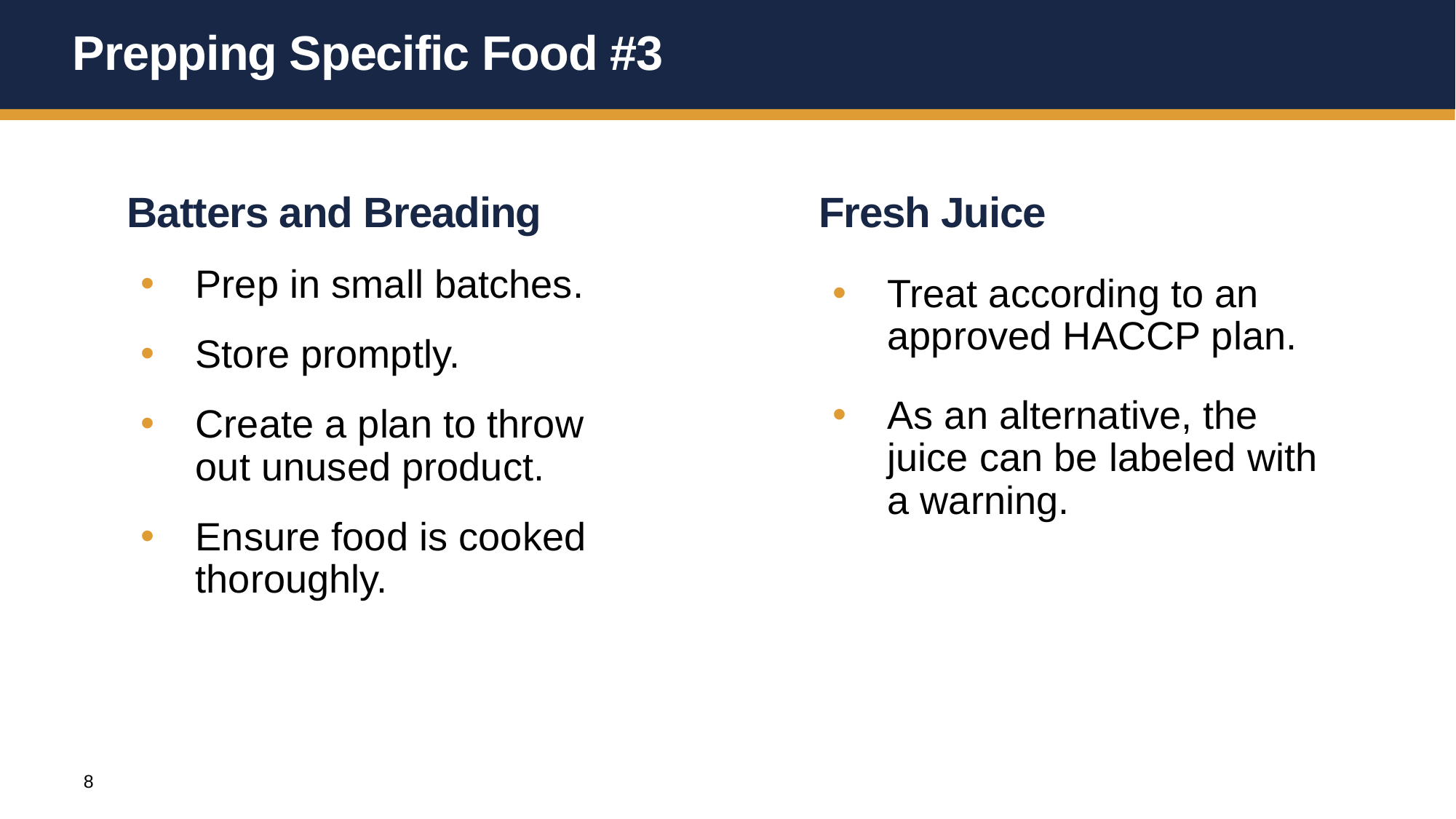

# Prepping Specific Food #3
Batters and Breading
Prep in small batches.
Store promptly.
Create a plan to throw out unused product.
Ensure food is cooked thoroughly.

Fresh Juice
Treat according to an approved HACCP plan.
As an alternative, the juice can be labeled with a warning.

8